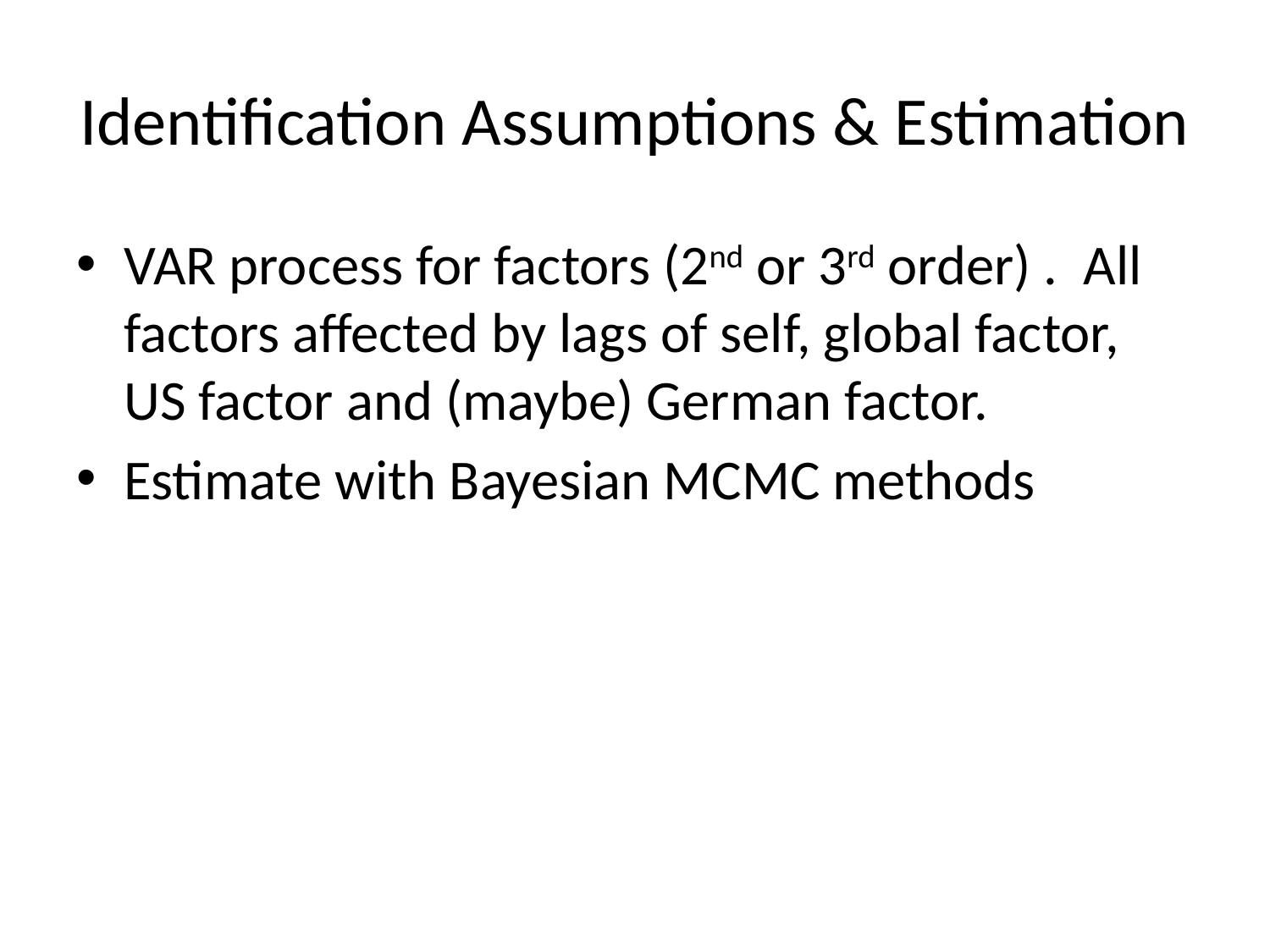

# Identification Assumptions & Estimation
VAR process for factors (2nd or 3rd order) .  All factors affected by lags of self, global factor, US factor and (maybe) German factor.
Estimate with Bayesian MCMC methods